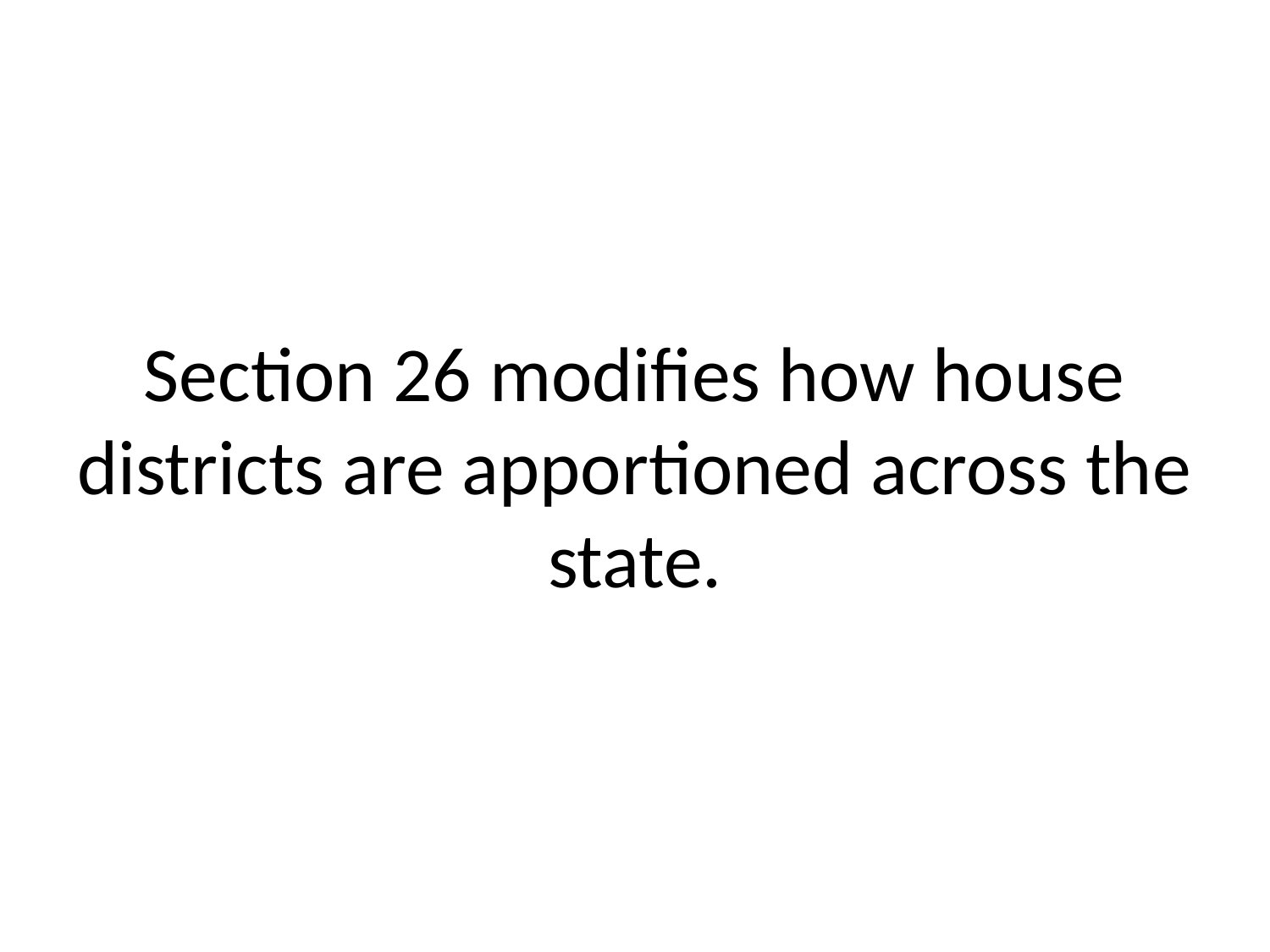

# Section 26 modifies how house districts are apportioned across the state.